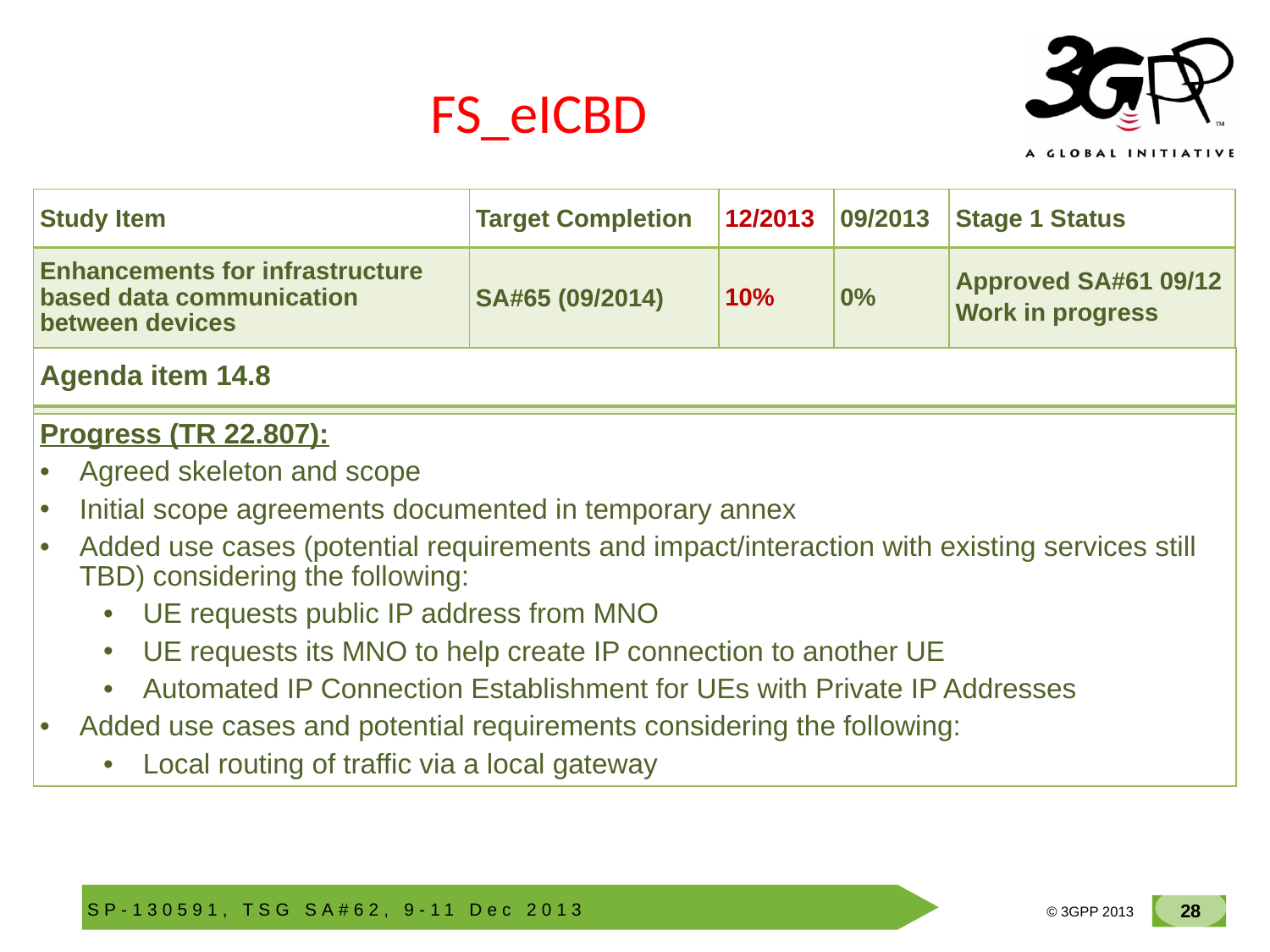

# FS_eICBD
| Study Item | Target Completion | 12/2013 | 09/2013 | Stage 1 Status |
| --- | --- | --- | --- | --- |
| Enhancements for infrastructure based data communication between devices | SA#65 (09/2014) | 10% | 0% | Approved SA#61 09/12 Work in progress |
| Agenda item 14.8 |
| --- |
|  |
| Progress (TR 22.807): Agreed skeleton and scope Initial scope agreements documented in temporary annex Added use cases (potential requirements and impact/interaction with existing services still TBD) considering the following: UE requests public IP address from MNO UE requests its MNO to help create IP connection to another UE Automated IP Connection Establishment for UEs with Private IP Addresses Added use cases and potential requirements considering the following: Local routing of traffic via a local gateway |